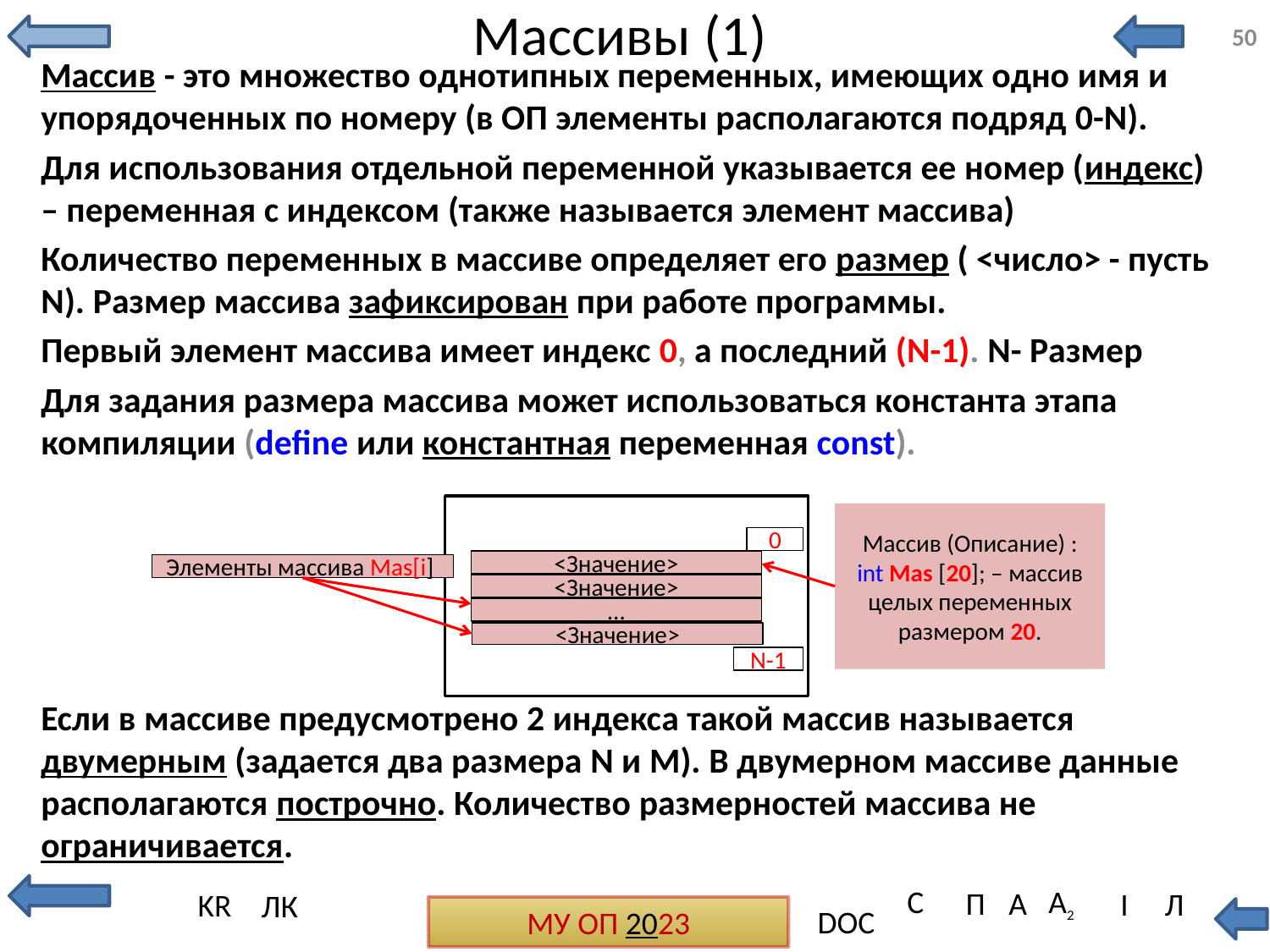

# Массивы (1)
50
Массив - это множество однотипных переменных, имеющих одно имя и упорядоченных по номеру (в ОП элементы располагаются подряд 0-N).
Для использования отдельной переменной указывается ее номер (индекс) – переменная с индексом (также называется элемент массива)
Количество переменных в массиве определяет его размер ( <число> - пусть N). Размер массива зафиксирован при работе программы.
Первый элемент массива имеет индекс 0, а последний (N-1). N- Размер
Для задания размера массива может использоваться константа этапа компиляции (define или константная переменная const).

Если в массиве предусмотрено 2 индекса такой массив называется двумерным (задается два размера N и M). В двумерном массиве данные располагаются построчно. Количество размерностей массива не ограничивается.

<Значение>
Массив (Описание) :
int Mas [20]; – массив целых переменных размером 20.
<Значение>
<Значение>
…
0
Элементы массива Mas[i]
N-1